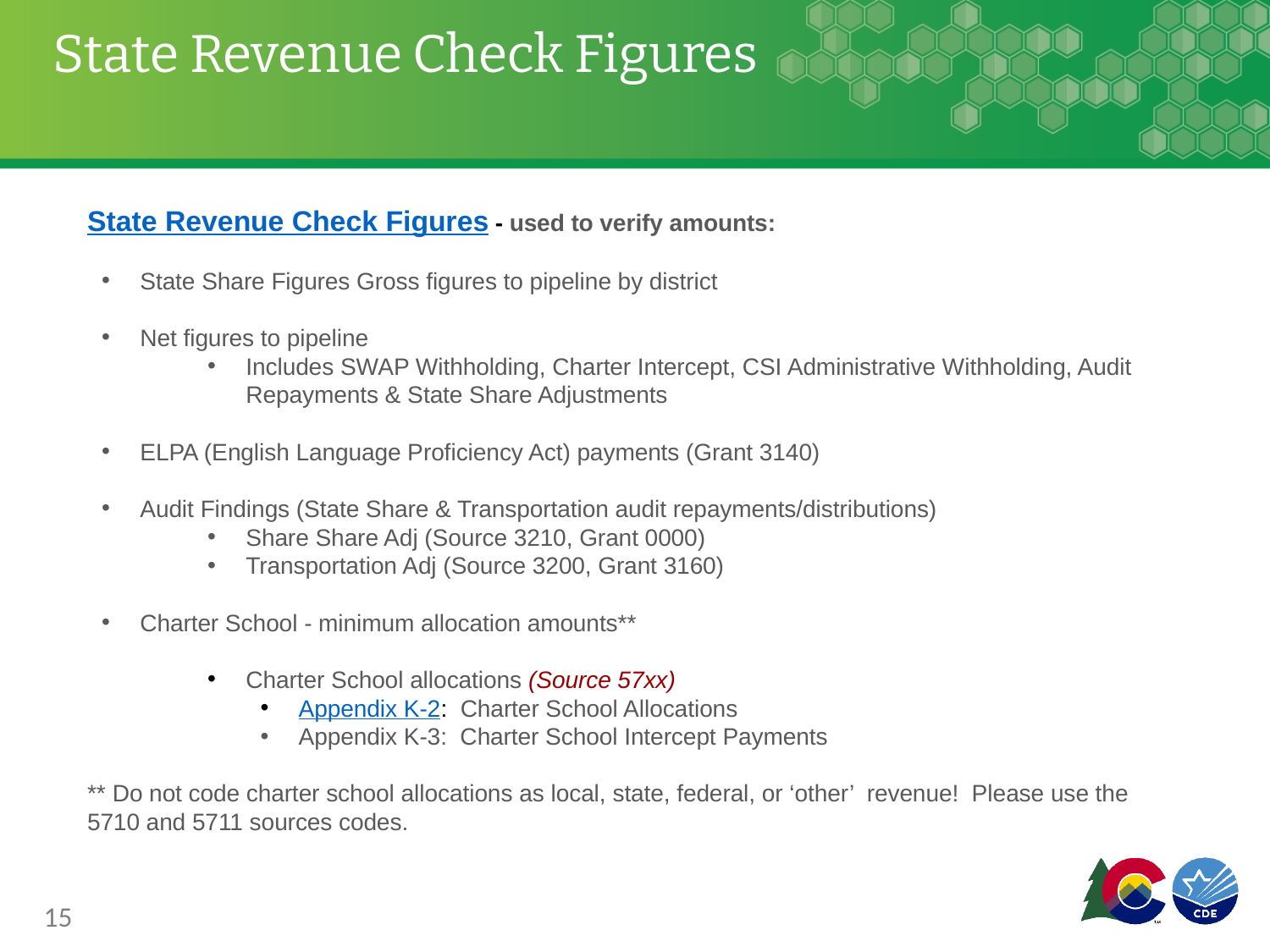

# State Revenue Check Figures
State Revenue Check Figures - used to verify amounts:

State Share Figures Gross figures to pipeline by district

Net figures to pipeline
Includes SWAP Withholding, Charter Intercept, CSI Administrative Withholding, Audit Repayments & State Share Adjustments

ELPA (English Language Proficiency Act) payments (Grant 3140)

Audit Findings (State Share & Transportation audit repayments/distributions)
Share Share Adj (Source 3210, Grant 0000)
Transportation Adj (Source 3200, Grant 3160)

Charter School - minimum allocation amounts**

Charter School allocations (Source 57xx)
Appendix K-2:  Charter School Allocations
Appendix K-3:  Charter School Intercept Payments

** Do not code charter school allocations as local, state, federal, or ‘other’  revenue!  Please use the 5710 and 5711 sources codes.
15